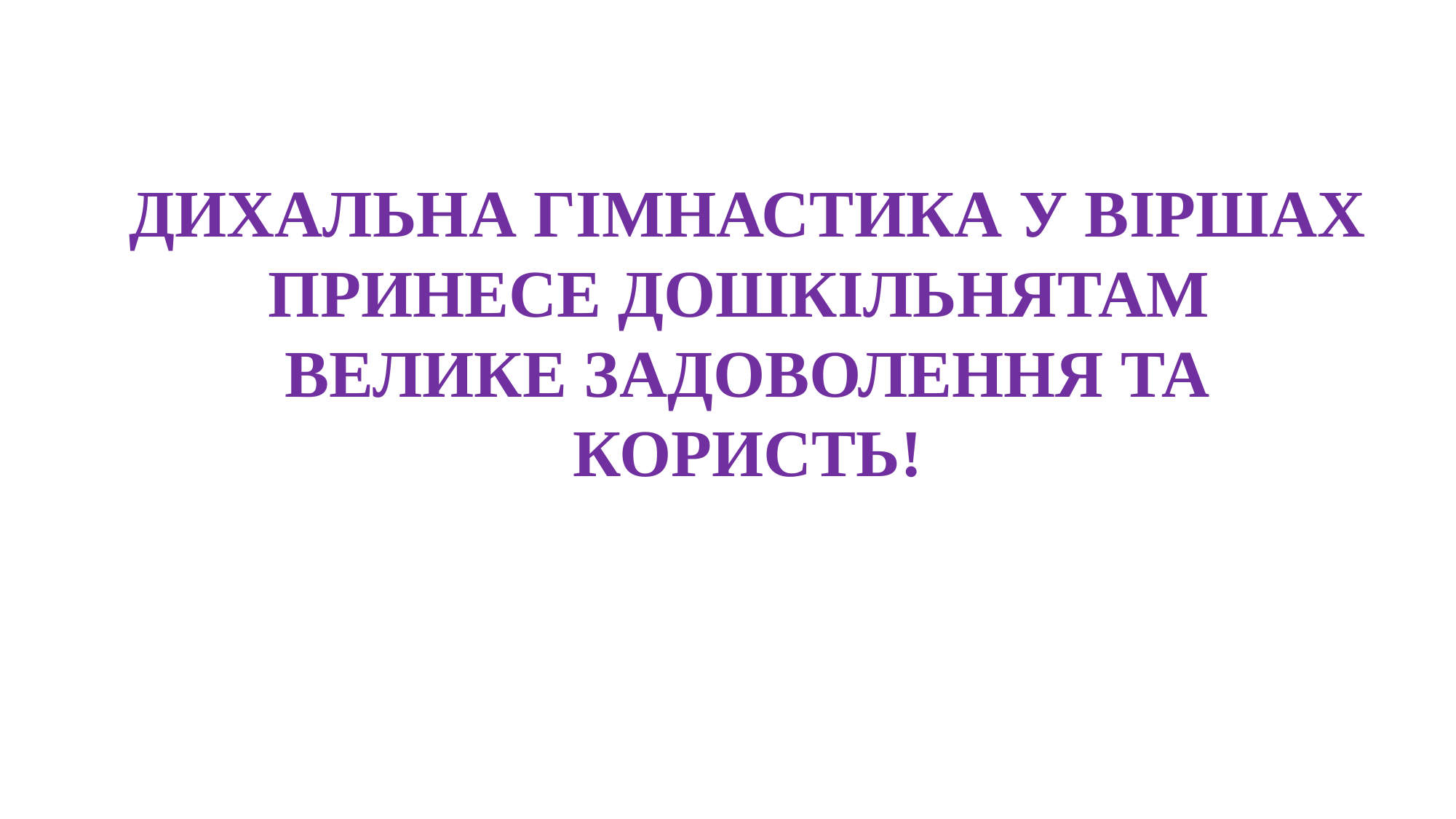

Дихальна гімнастика у віршах принесе дошкільнятам
велике задоволення та користь!